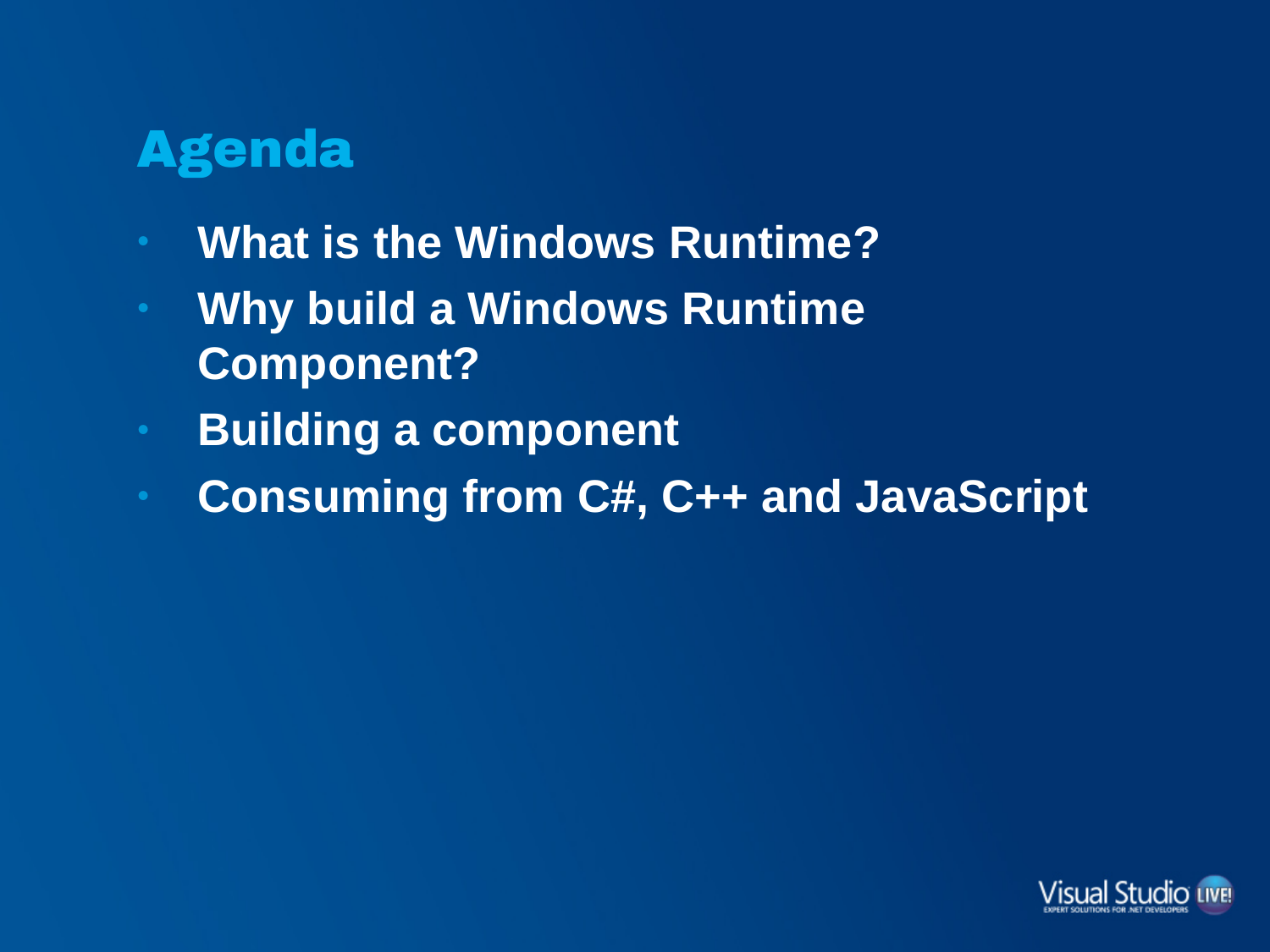

# Agenda
What is the Windows Runtime?
Why build a Windows Runtime Component?
Building a component
Consuming from C#, C++ and JavaScript